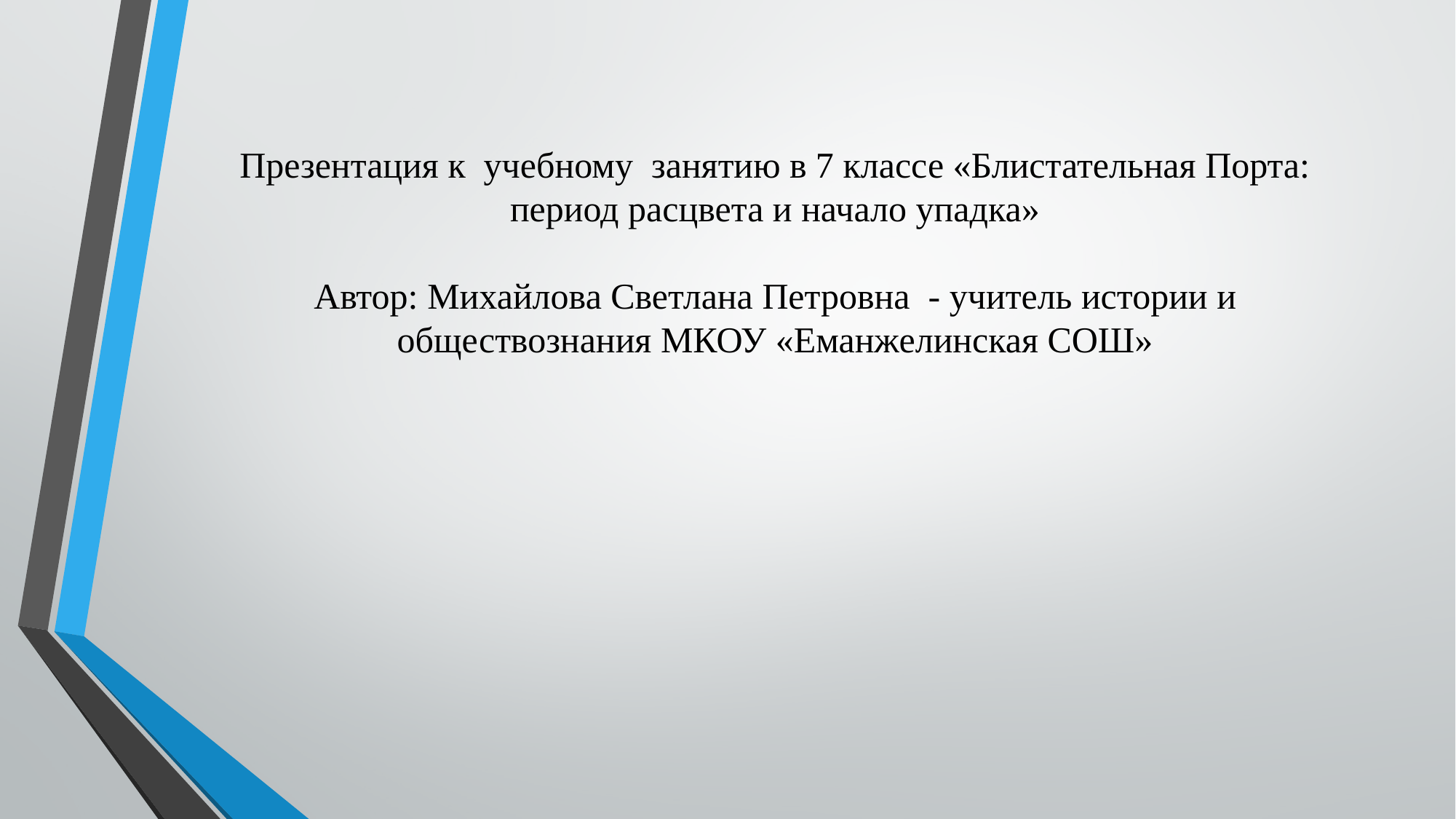

# Презентация к  учебному  занятию в 7 классе «Блистательная Порта: период расцвета и начало упадка» Автор: Михайлова Светлана Петровна  - учитель истории и обществознания МКОУ «Еманжелинская СОШ»